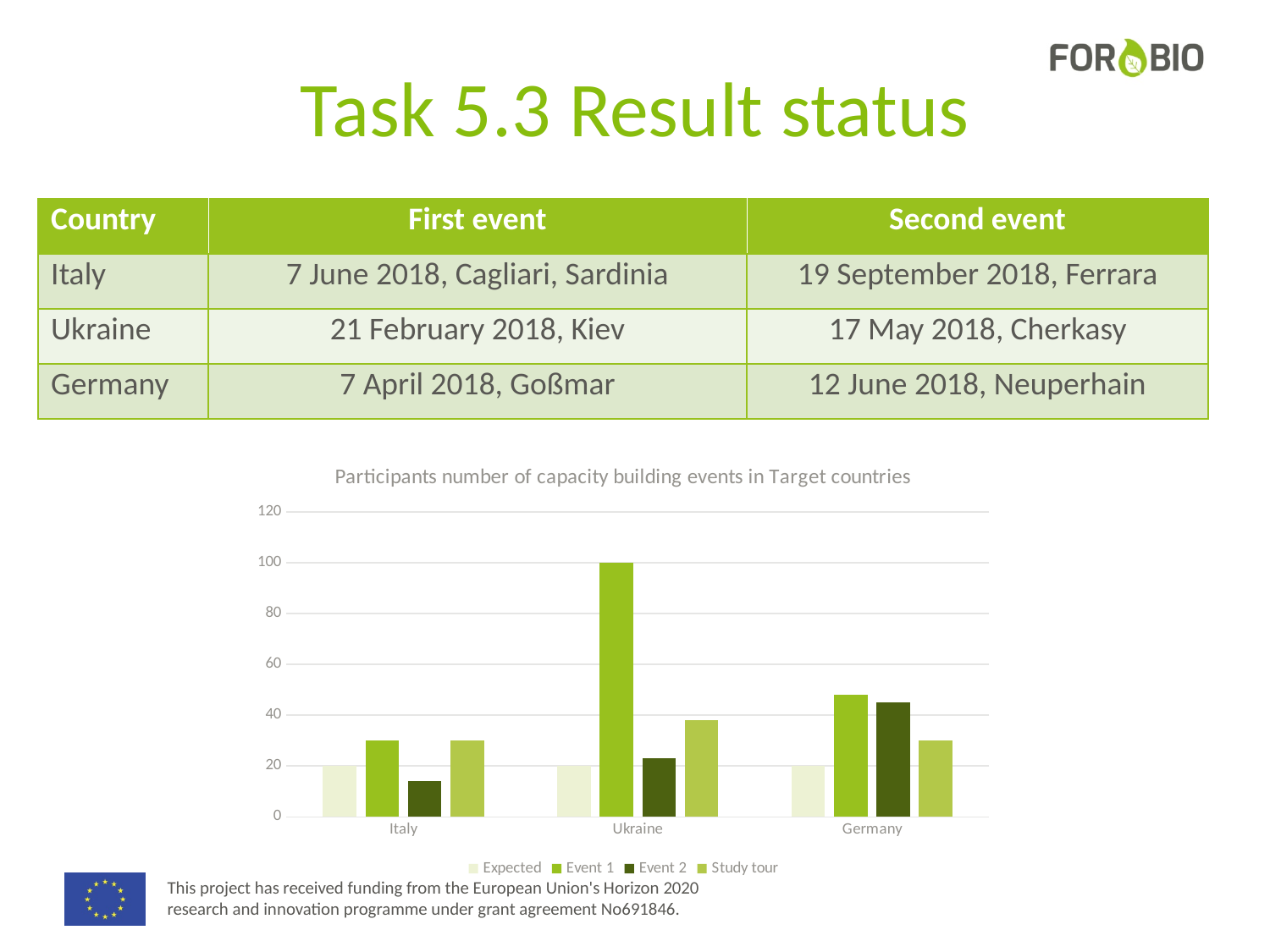

# Task 5.3 Result status
| Country | First event | Second event |
| --- | --- | --- |
| Italy | 7 June 2018, Cagliari, Sardinia | 19 September 2018, Ferrara |
| Ukraine | 21 February 2018, Kiev | 17 May 2018, Cherkasy |
| Germany | 7 April 2018, Goßmar | 12 June 2018, Neuperhain |

### Chart: Participants number of capacity building events in Target countries

| Category | Expected | Event 1 | Event 2 | Study tour |
|---|---|---|---|---|
| Italy | 20.0 | 30.0 | 14.0 | 30.0 |
| Ukraine | 20.0 | 100.0 | 23.0 | 38.0 |
| Germany | 20.0 | 48.0 | 45.0 | 30.0 |